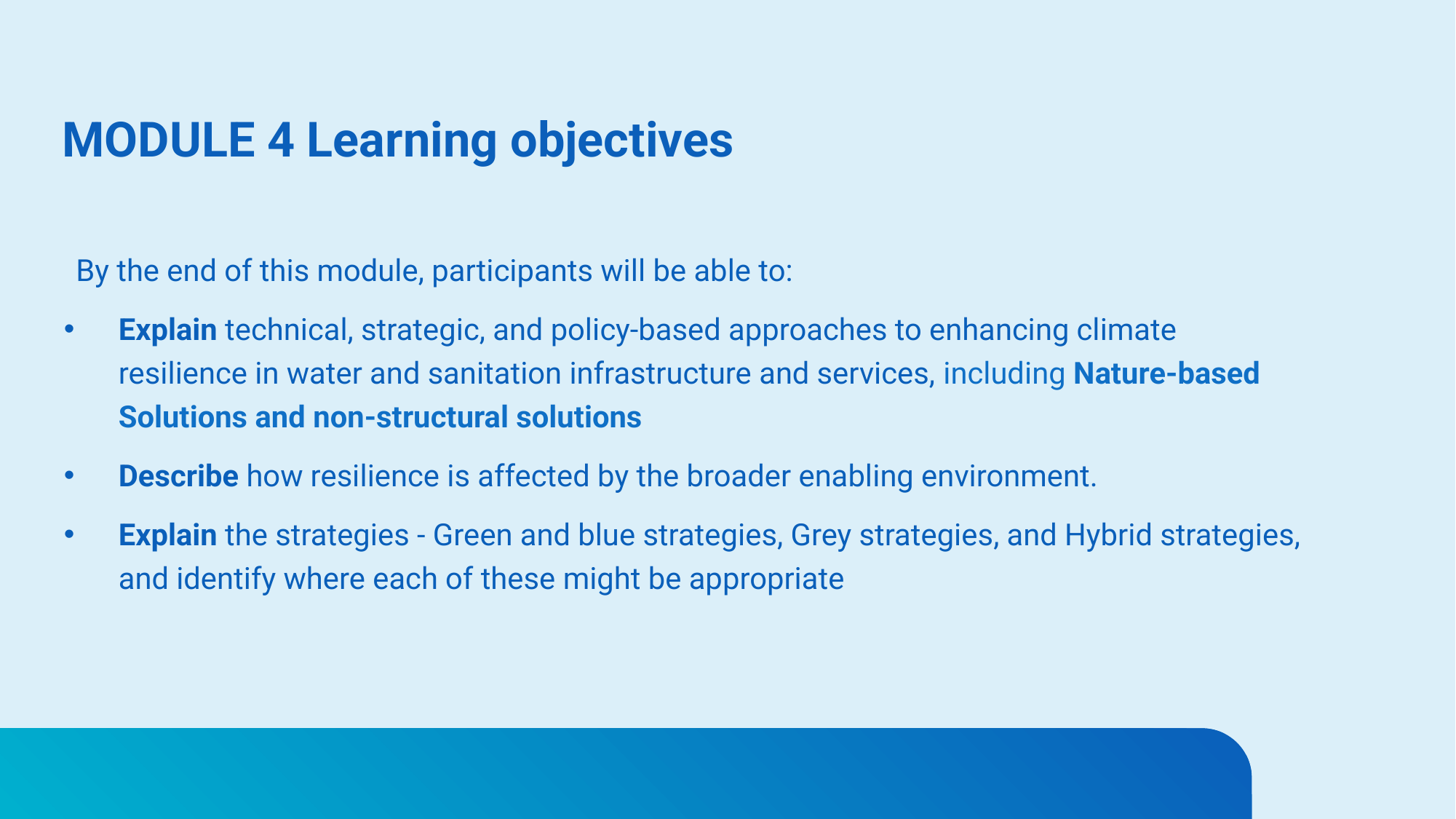

# MODULE 4 Learning objectives

By the end of this module, participants will be able to:
Explain technical, strategic, and policy-based approaches to enhancing climate resilience in water and sanitation infrastructure and services, including Nature-based Solutions and non-structural solutions
Describe how resilience is affected by the broader enabling environment.
Explain the strategies - Green and blue strategies, Grey strategies, and Hybrid strategies, and identify where each of these might be appropriate